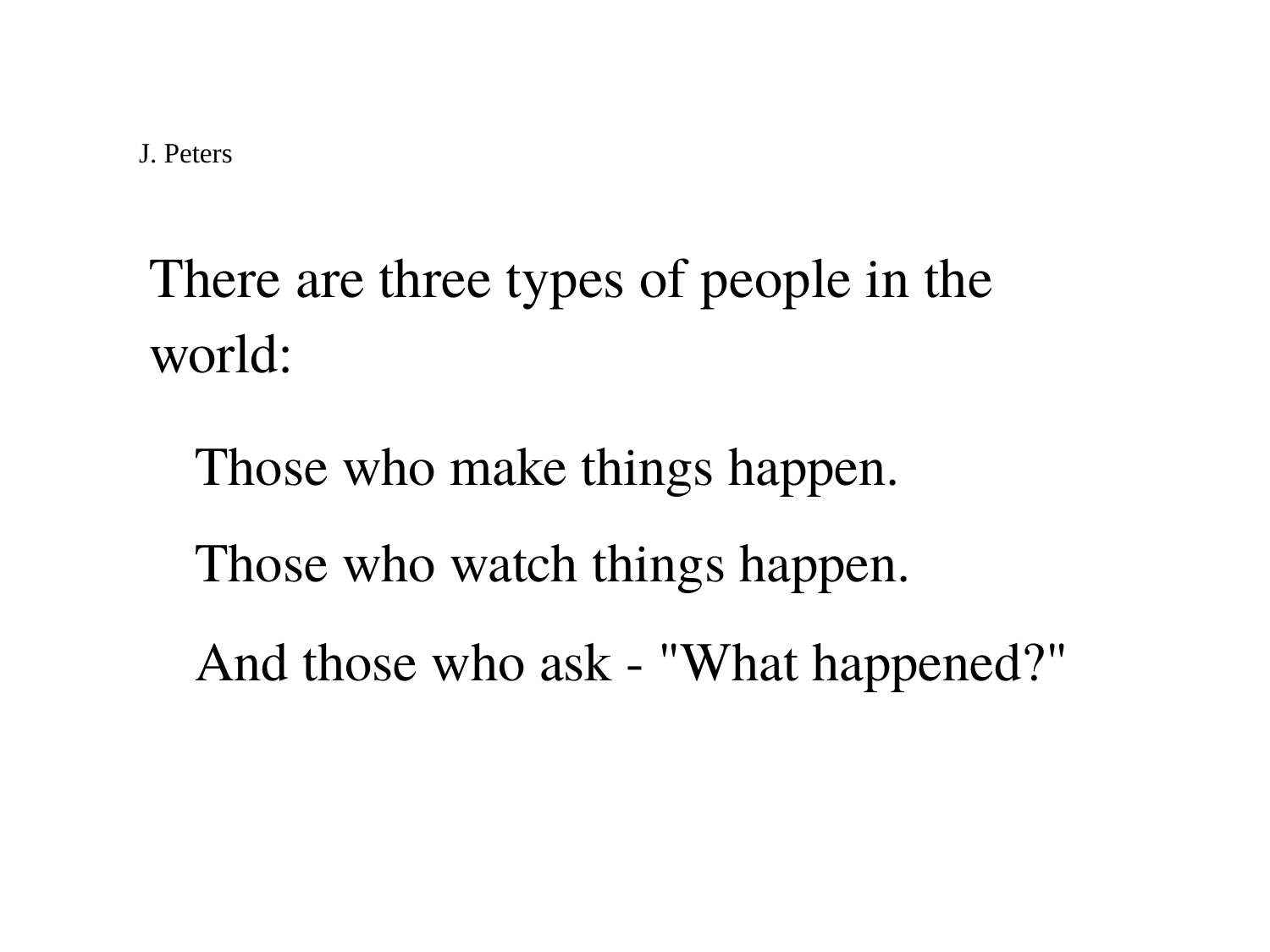

J. Peters

There are three types of people in the world:
Those who make things happen.

Those who watch things happen.

And those who ask - "What happened?"